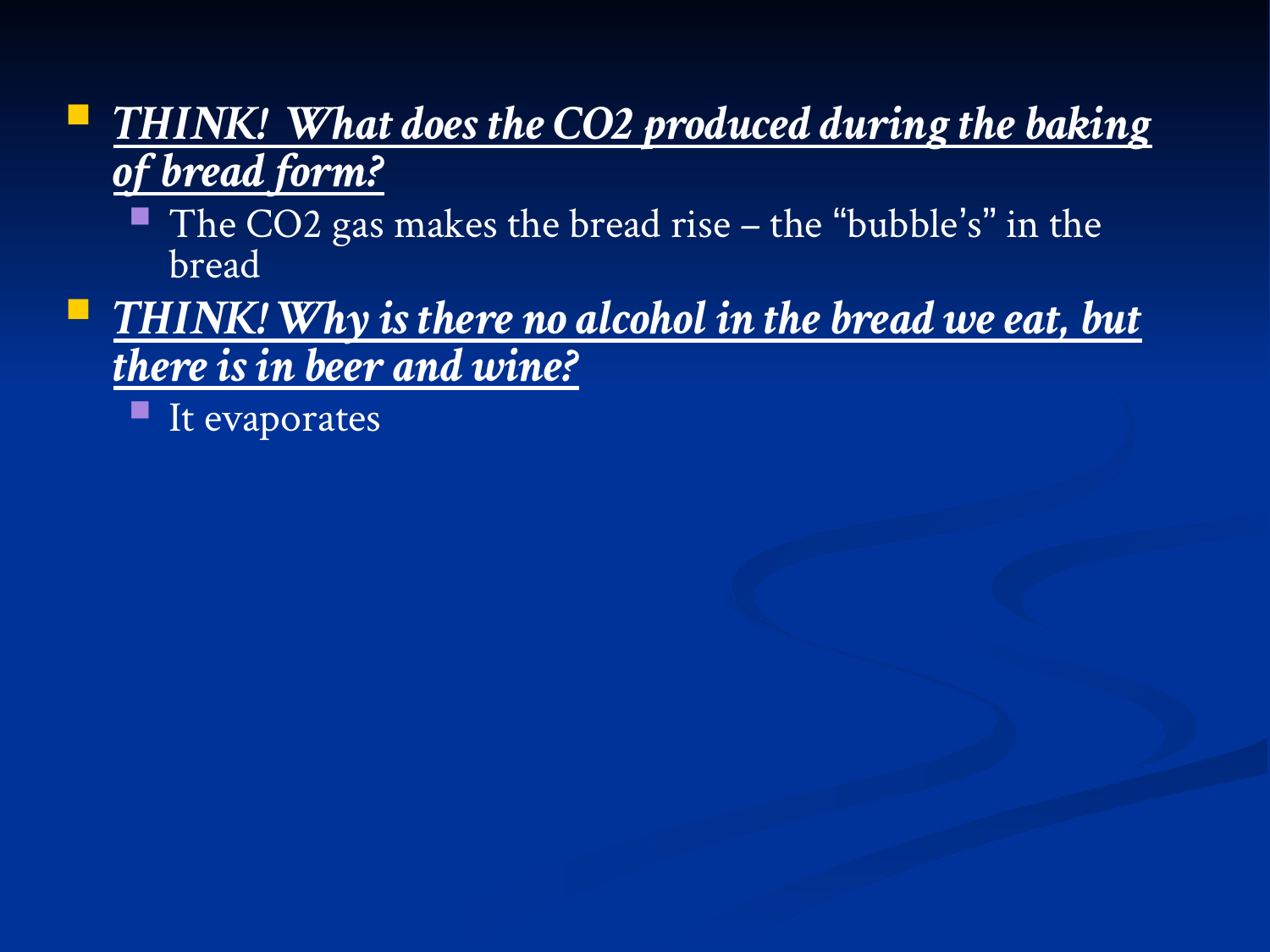

THINK!  What does the CO2 produced during the baking of bread form?
The CO2 gas makes the bread rise – the “bubble’s” in the bread
THINK! Why is there no alcohol in the bread we eat, but there is in beer and wine?
It evaporates